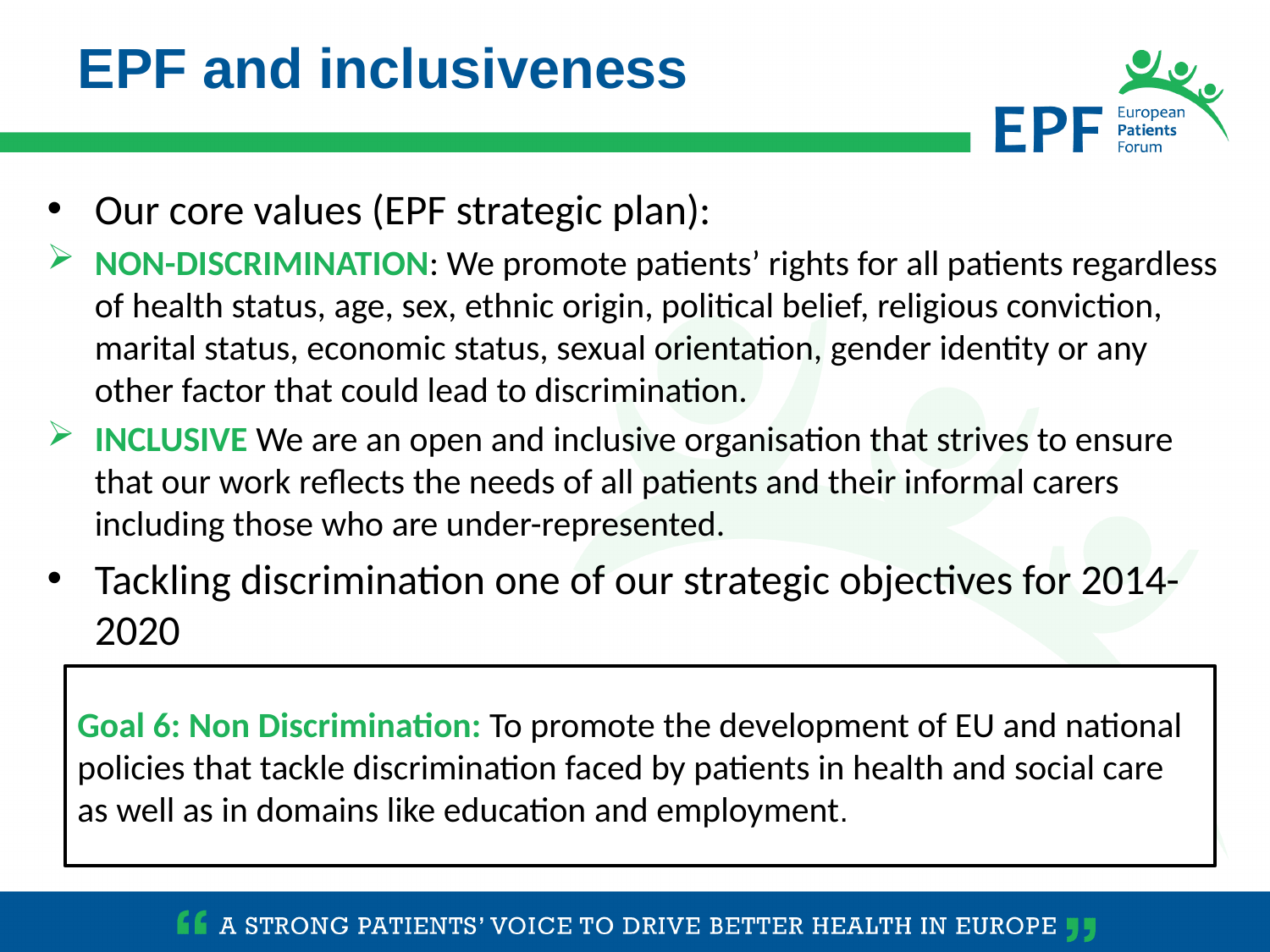

EPF and inclusiveness
Our core values (EPF strategic plan):
NON-DISCRIMINATION: We promote patients’ rights for all patients regardless of health status, age, sex, ethnic origin, political belief, religious conviction, marital status, economic status, sexual orientation, gender identity or any other factor that could lead to discrimination.
INCLUSIVE We are an open and inclusive organisation that strives to ensure that our work reflects the needs of all patients and their informal carers including those who are under-represented.
Tackling discrimination one of our strategic objectives for 2014-2020

Goal 6: Non Discrimination: To promote the development of EU and national policies that tackle discrimination faced by patients in health and social care as well as in domains like education and employment.